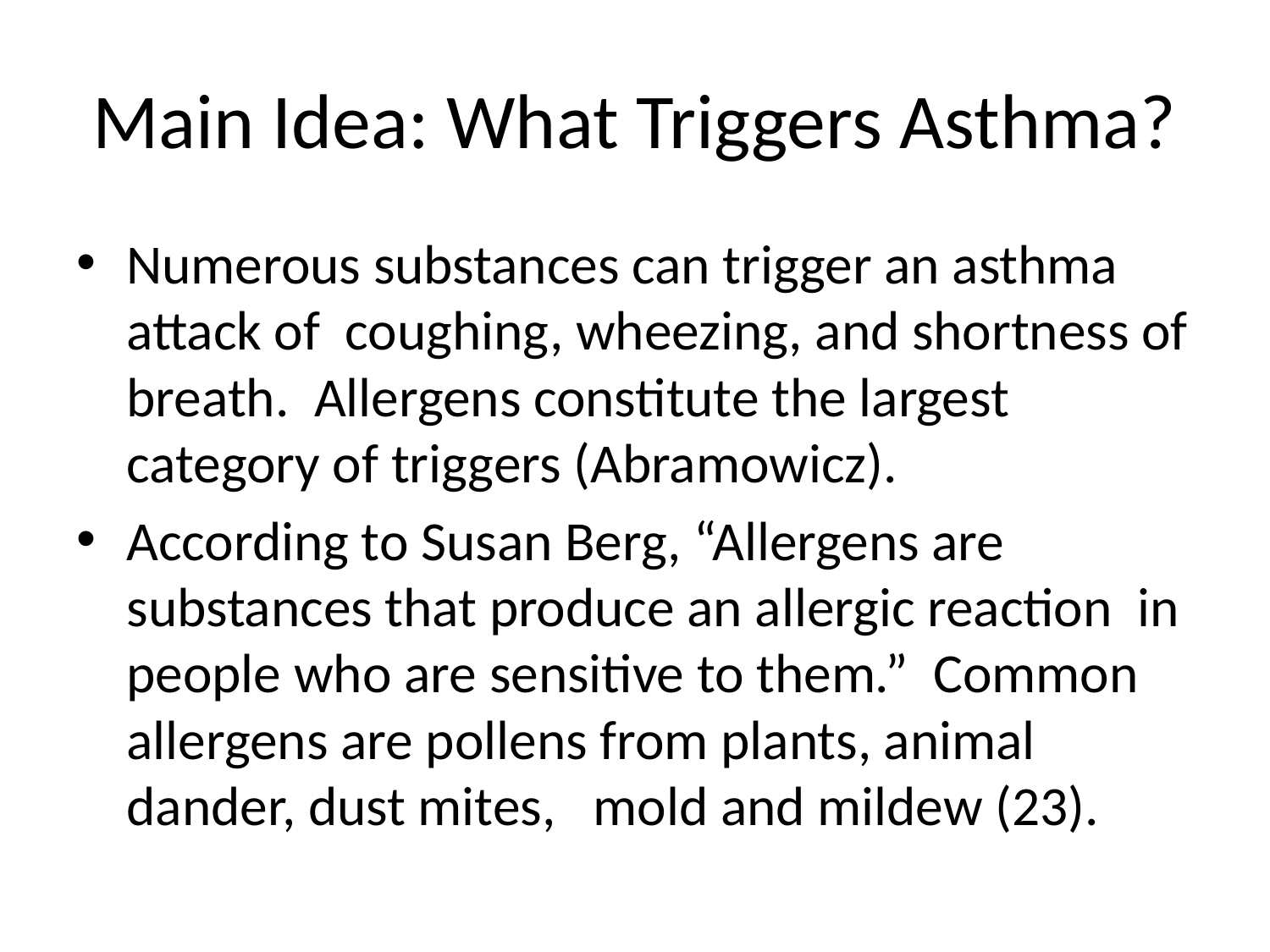

# Main Idea: What Triggers Asthma?
Numerous substances can trigger an asthma attack of  coughing, wheezing, and shortness of breath.  Allergens constitute the largest category of triggers (Abramowicz).
According to Susan Berg, “Allergens are substances that produce an allergic reaction  in people who are sensitive to them.”  Common allergens are pollens from plants, animal dander, dust mites,   mold and mildew (23).